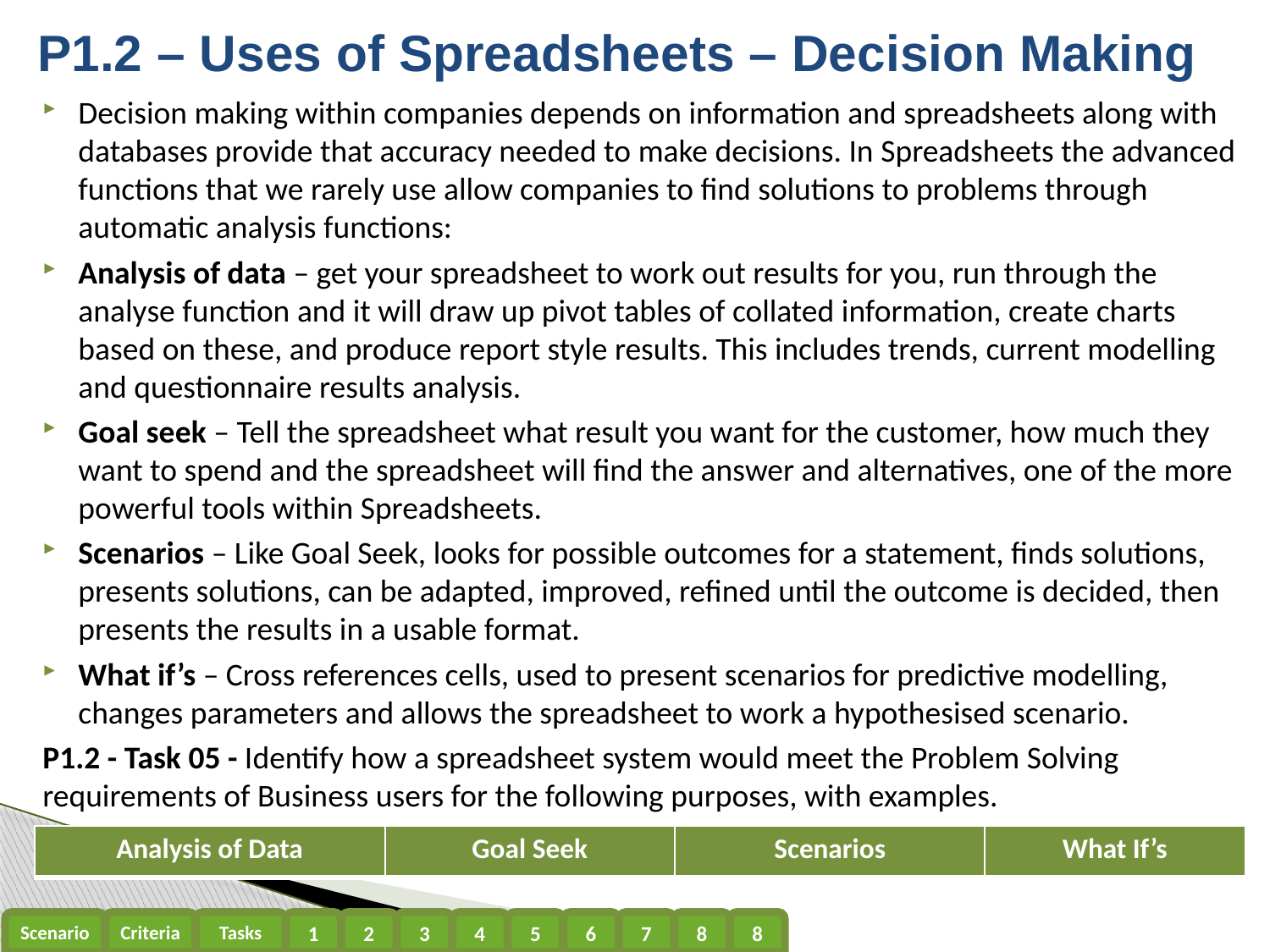

# P1.2 – Uses of Spreadsheets – Decision Making
Decision making within companies depends on information and spreadsheets along with databases provide that accuracy needed to make decisions. In Spreadsheets the advanced functions that we rarely use allow companies to find solutions to problems through automatic analysis functions:
Analysis of data – get your spreadsheet to work out results for you, run through the analyse function and it will draw up pivot tables of collated information, create charts based on these, and produce report style results. This includes trends, current modelling and questionnaire results analysis.
Goal seek – Tell the spreadsheet what result you want for the customer, how much they want to spend and the spreadsheet will find the answer and alternatives, one of the more powerful tools within Spreadsheets.
Scenarios – Like Goal Seek, looks for possible outcomes for a statement, finds solutions, presents solutions, can be adapted, improved, refined until the outcome is decided, then presents the results in a usable format.
What if’s – Cross references cells, used to present scenarios for predictive modelling, changes parameters and allows the spreadsheet to work a hypothesised scenario.
P1.2 - Task 05 - Identify how a spreadsheet system would meet the Problem Solving requirements of Business users for the following purposes, with examples.

| Analysis of Data | Goal Seek | Scenarios | What If’s |
| --- | --- | --- | --- |